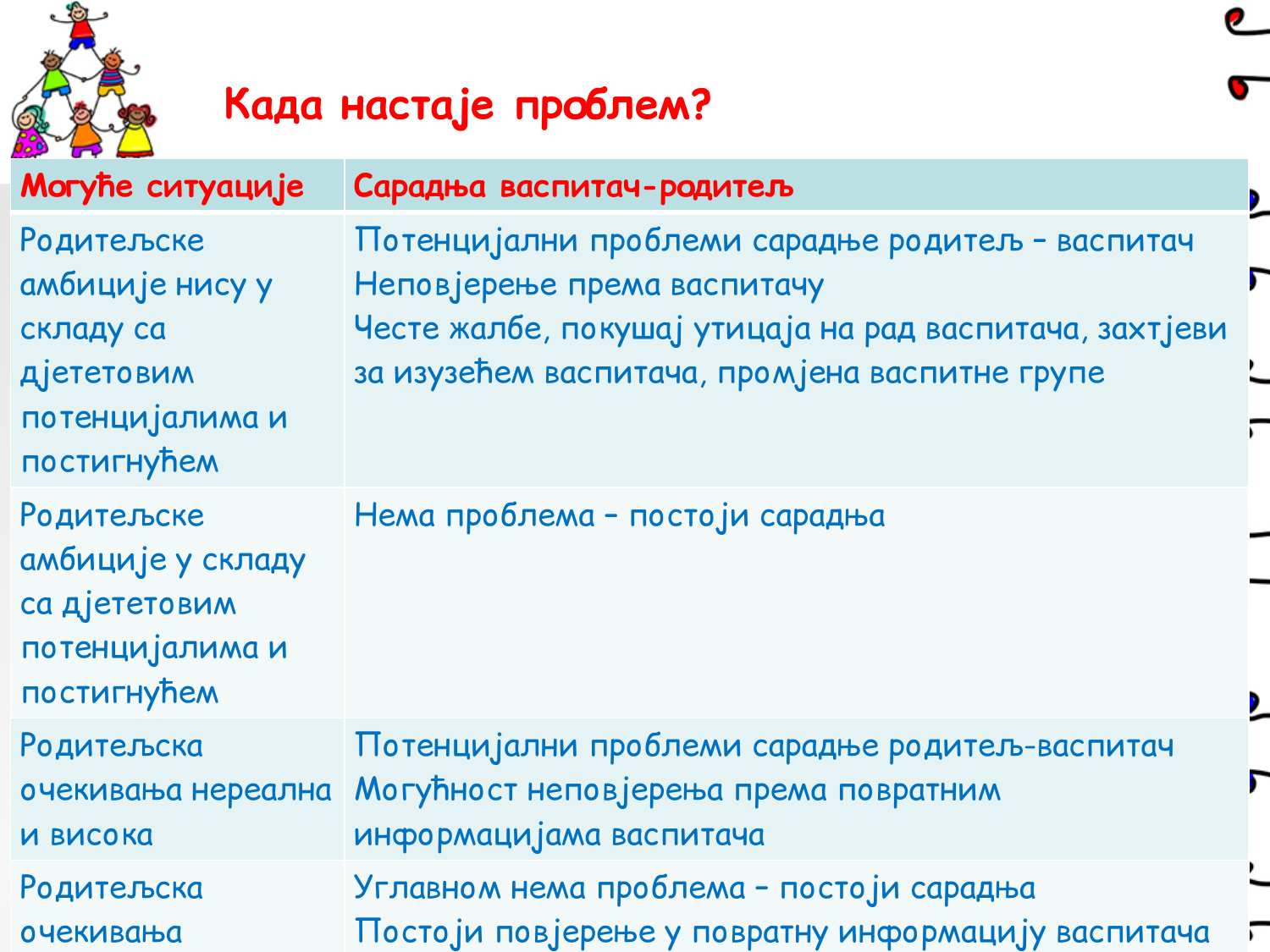

# Када настаје проблем?
| Могуће ситуације | Сарадња васпитач-родитељ |
| --- | --- |
| Родитељске амбиције нису у складу са дјететовим потенцијалима и постигнућем | Потенцијални проблеми сарадње родитељ – васпитач Неповјерење према васпитачу Честе жалбе, покушај утицаја на рад васпитача, захтјеви за изузећем васпитача, промјена васпитне групе |
| Родитељске амбиције у складу са дјететовим потенцијалима и постигнућем | Нема проблема – постоји сарадња |
| Родитељска очекивања нереална и висока | Потенцијални проблеми сарадње родитељ-васпитач Могућност неповјерења према повратним информацијама васпитача |
| Родитељска очекивања реалистична | Углавном нема проблема – постоји сарадња Постоји повјерење у повратну информацију васпитача |
|  |  |